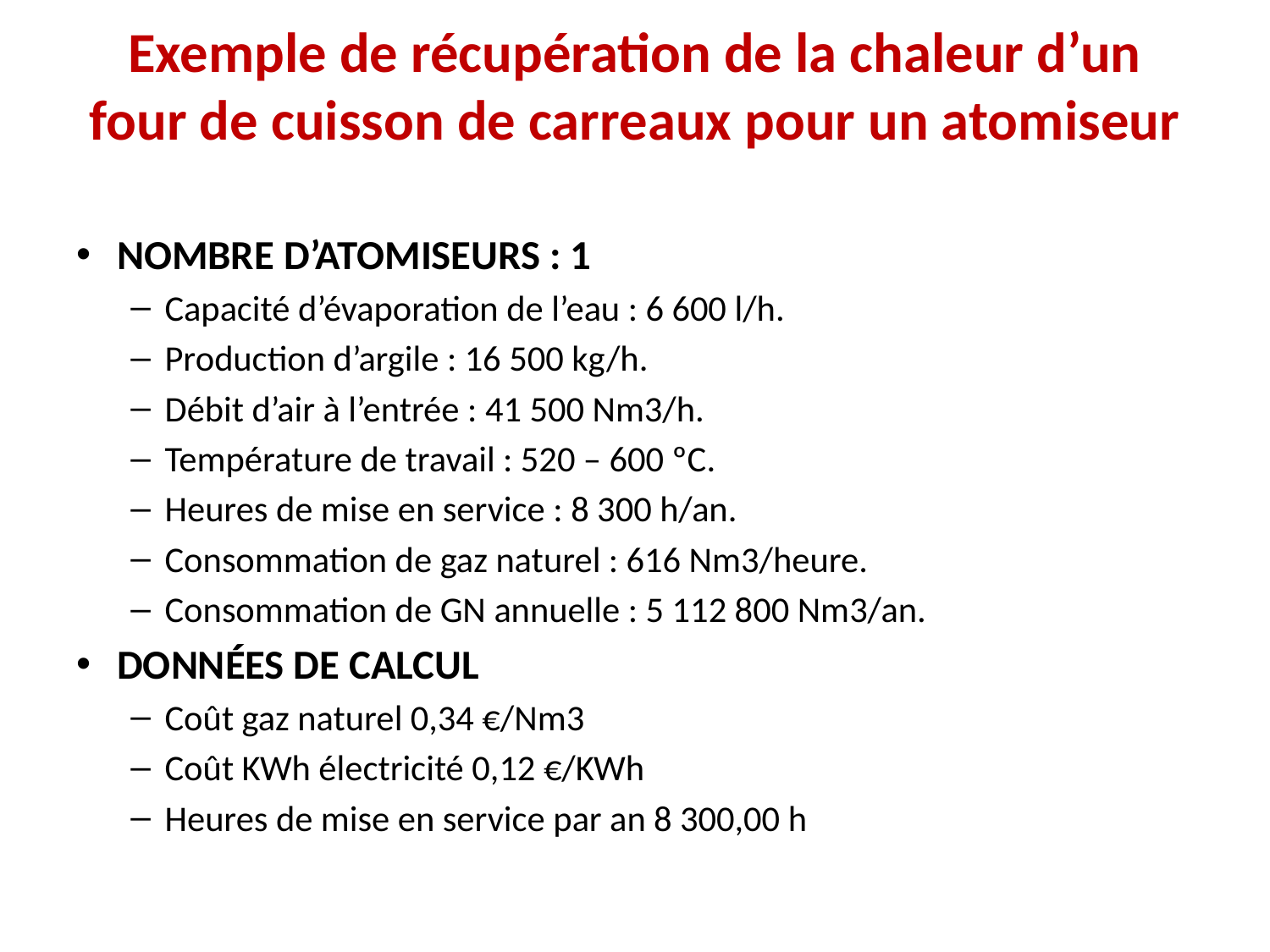

# Exemple de récupération de la chaleur d’un four de cuisson de carreaux pour un atomiseur
NOMBRE D’ATOMISEURS : 1
Capacité d’évaporation de l’eau : 6 600 l/h.
Production d’argile : 16 500 kg/h.
Débit d’air à l’entrée : 41 500 Nm3/h.
Température de travail : 520 – 600 ºC.
Heures de mise en service : 8 300 h/an.
Consommation de gaz naturel : 616 Nm3/heure.
Consommation de GN annuelle : 5 112 800 Nm3/an.
DONNÉES DE CALCUL
Coût gaz naturel 0,34 €/Nm3
Coût KWh électricité 0,12 €/KWh
Heures de mise en service par an 8 300,00 h